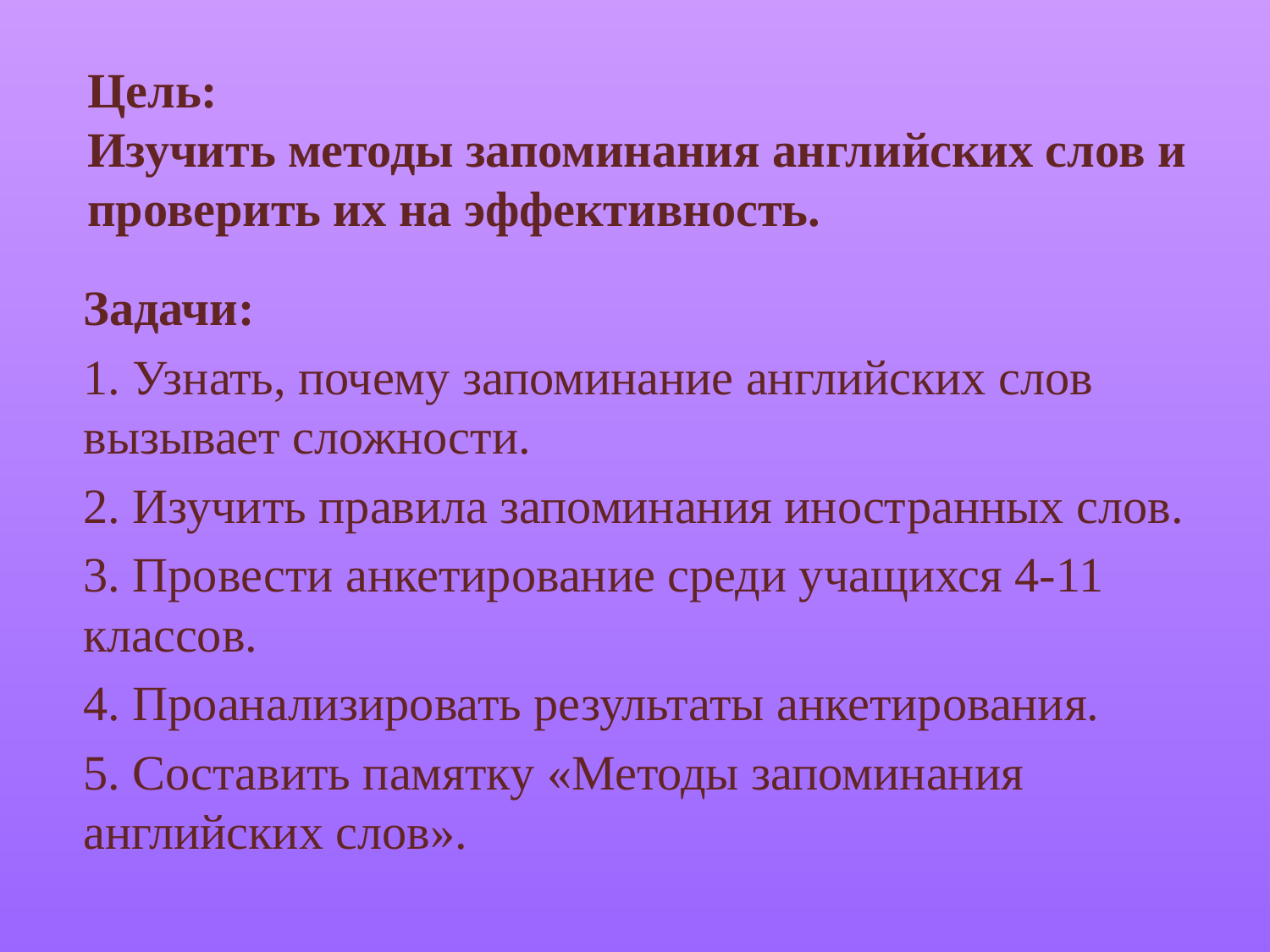

# Цель: Изучить методы запоминания английских слов и проверить их на эффективность.
Задачи:
1. Узнать, почему запоминание английских слов вызывает сложности.
2. Изучить правила запоминания иностранных слов.
3. Провести анкетирование среди учащихся 4-11 классов.
4. Проанализировать результаты анкетирования.
5. Составить памятку «Методы запоминания английских слов».